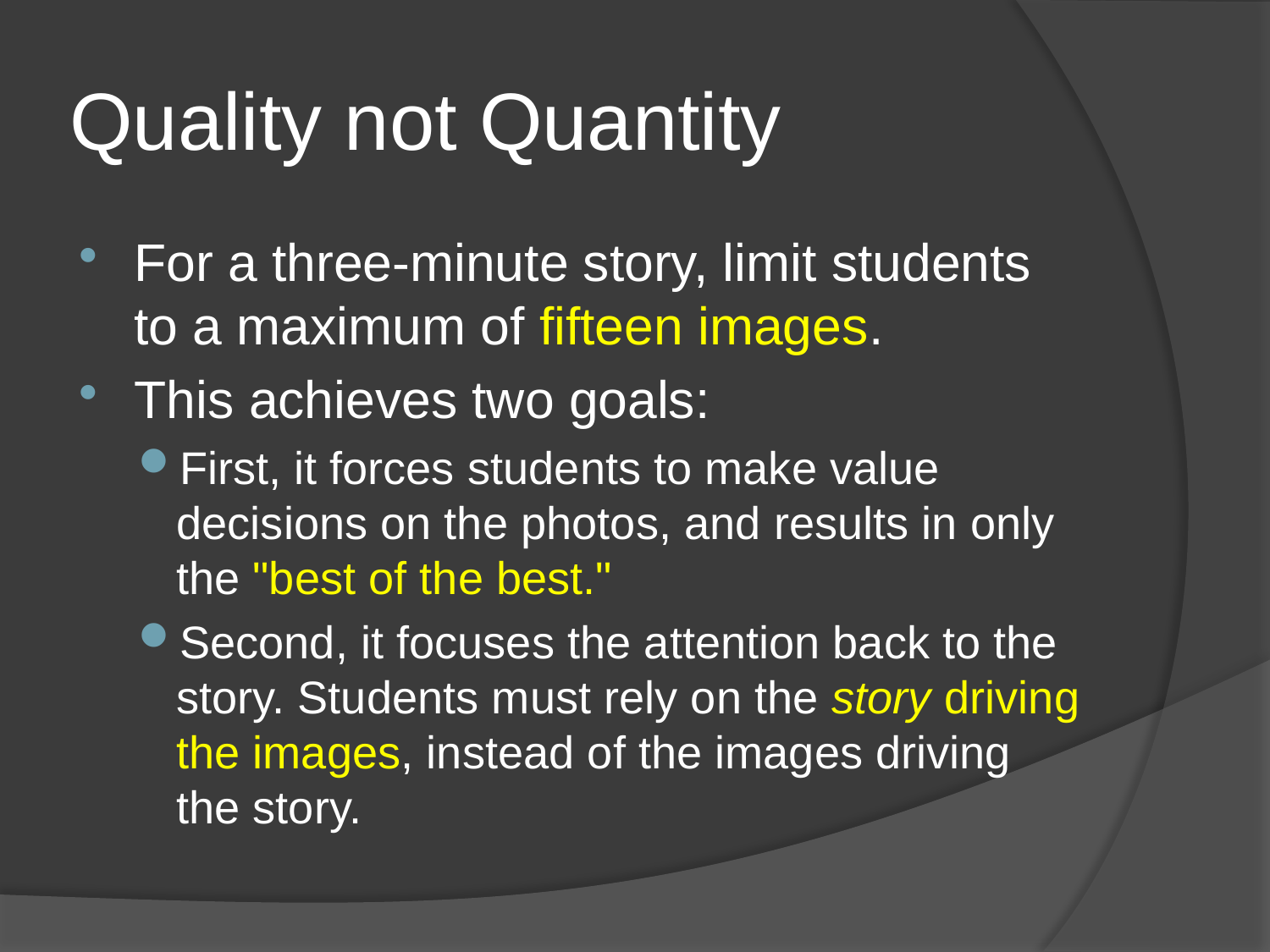

# Quality not Quantity
For a three-minute story, limit students to a maximum of fifteen images.
This achieves two goals:
First, it forces students to make value decisions on the photos, and results in only the "best of the best."
Second, it focuses the attention back to the story. Students must rely on the story driving the images, instead of the images driving the story.